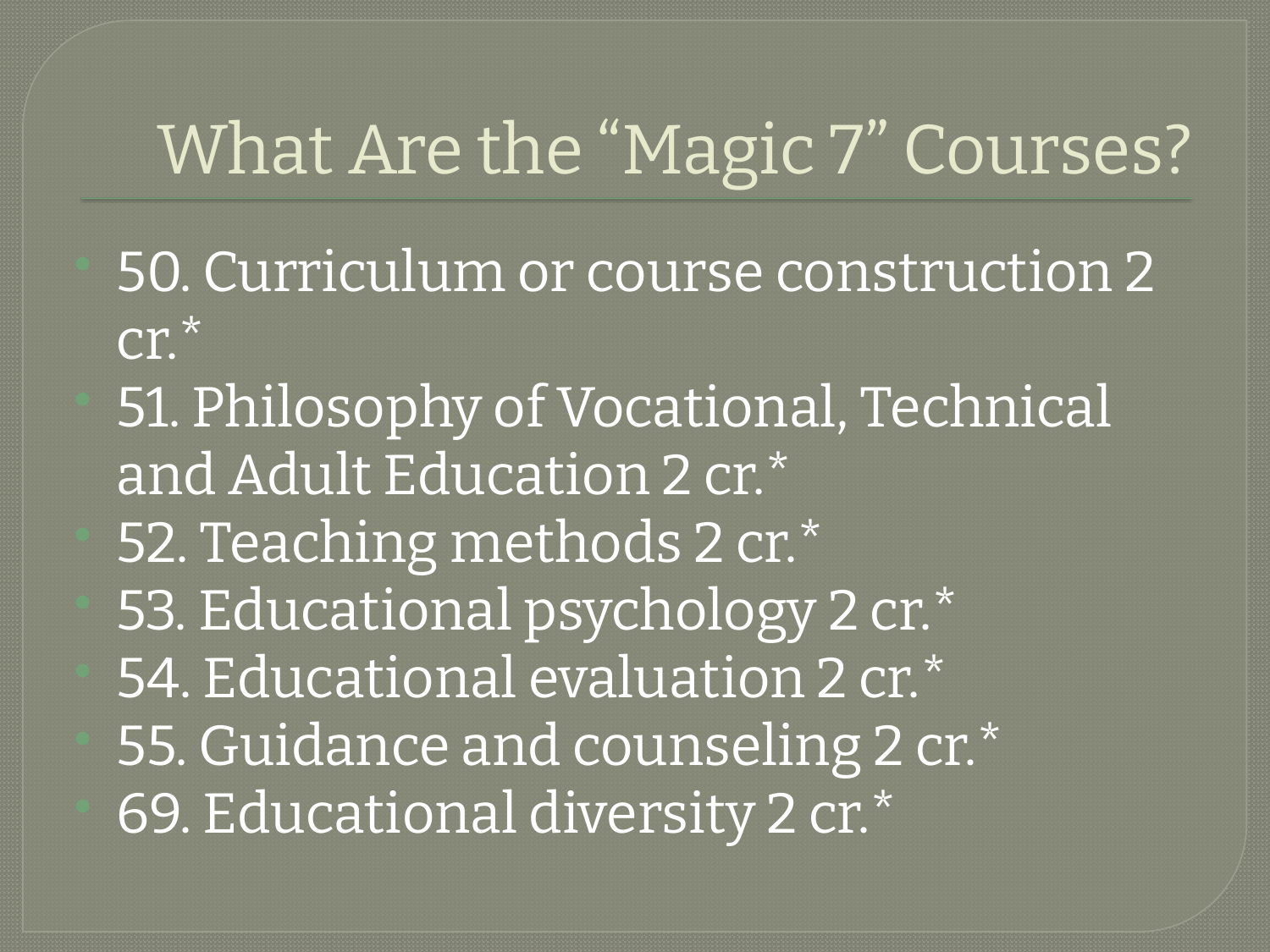

# What Are the “Magic 7” Courses?
50. Curriculum or course construction 2 cr.*
51. Philosophy of Vocational, Technical and Adult Education 2 cr.*
52. Teaching methods 2 cr.*
53. Educational psychology 2 cr.*
54. Educational evaluation 2 cr.*
55. Guidance and counseling 2 cr.*
69. Educational diversity 2 cr.*